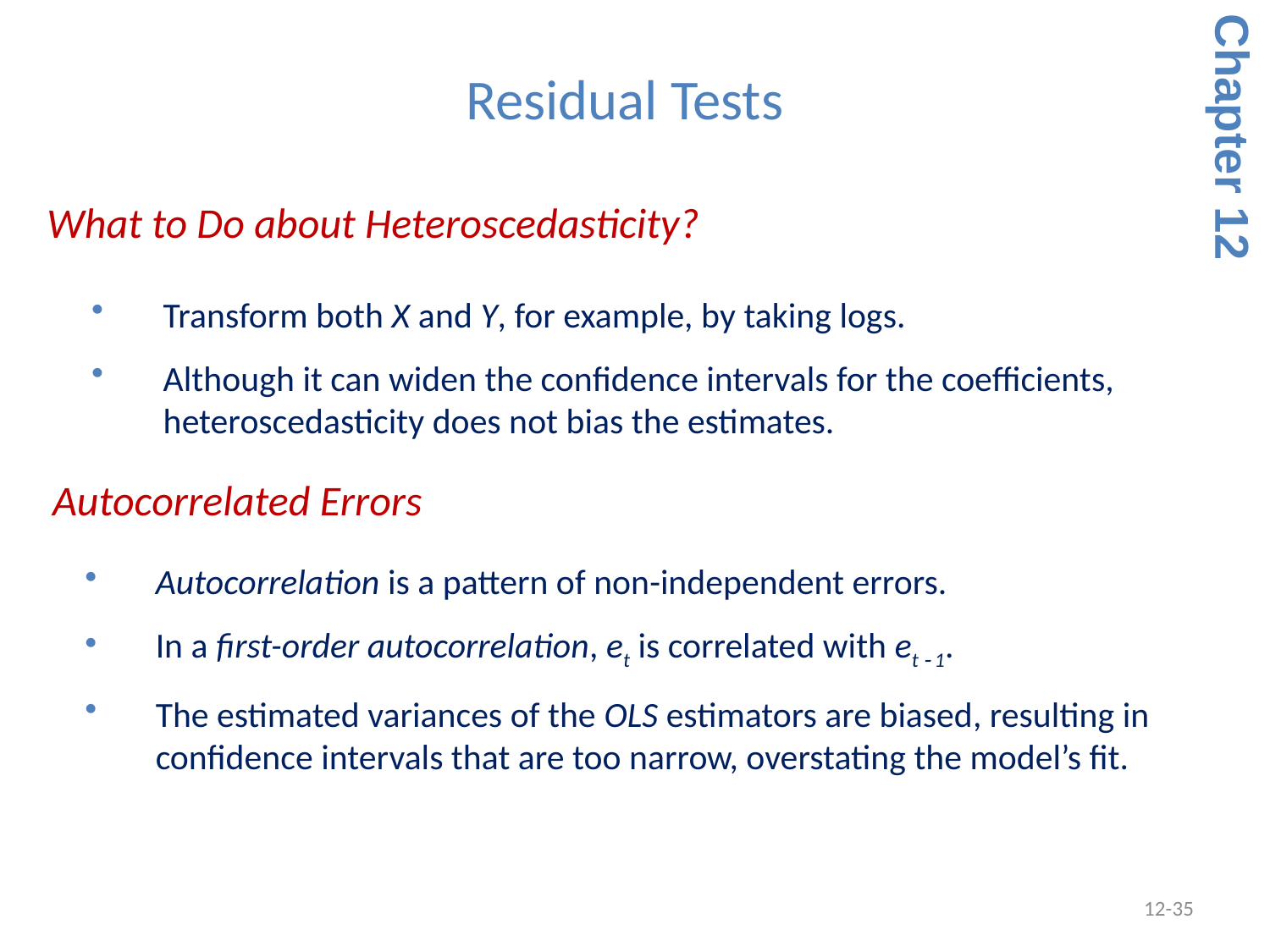

Residual Tests
Chapter 12
 What to Do about Heteroscedasticity?
Transform both X and Y, for example, by taking logs.
Although it can widen the confidence intervals for the coefficients, heteroscedasticity does not bias the estimates.
 Autocorrelated Errors
Autocorrelation is a pattern of non-independent errors.
In a first-order autocorrelation, et is correlated with et − 1.
The estimated variances of the OLS estimators are biased, resulting in confidence intervals that are too narrow, overstating the model’s fit.
12-35